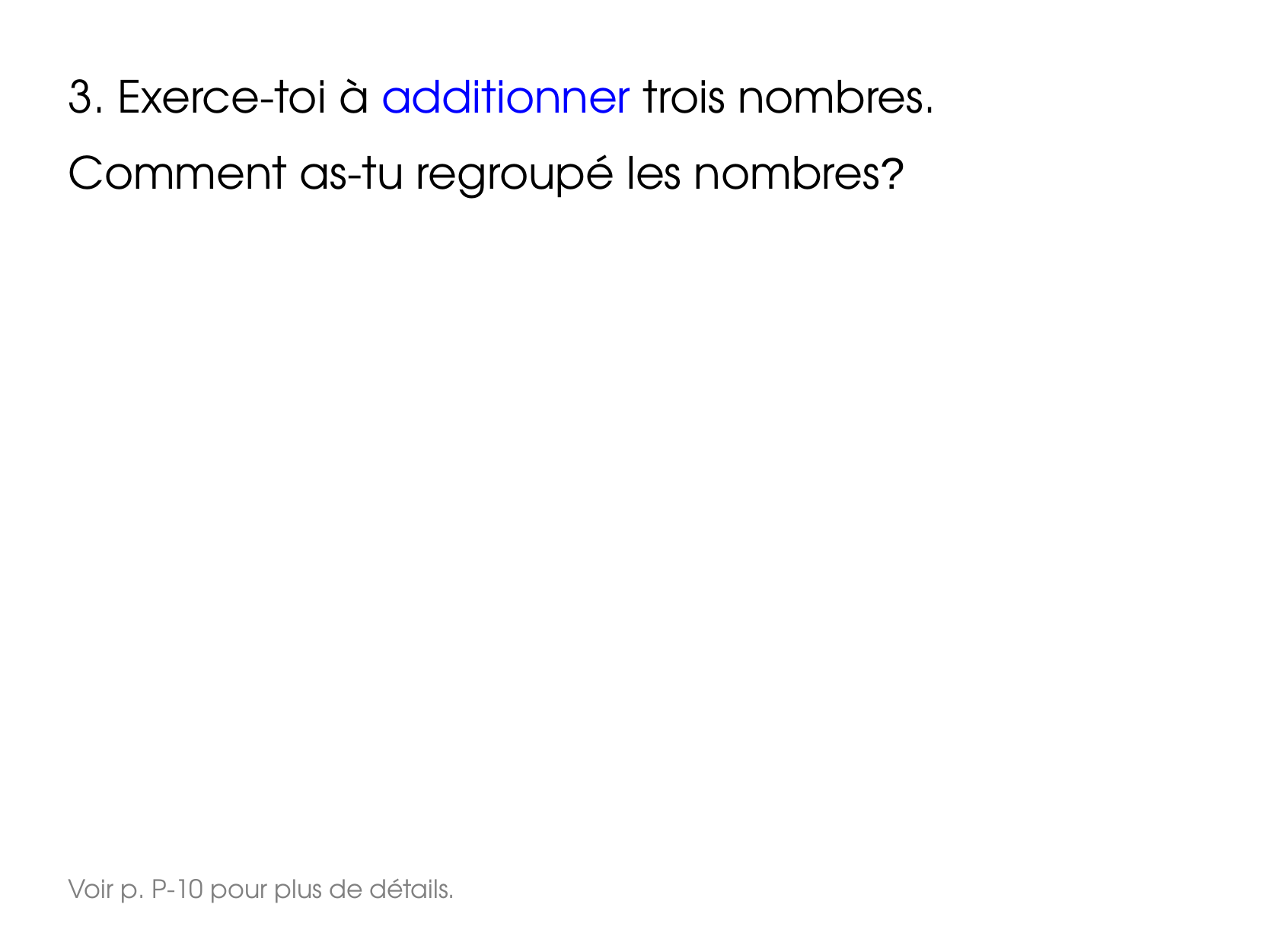

3. Exerce-toi à additionner trois nombres.
Comment as-tu regroupé les nombres?
Voir p. P-10 pour plus de détails.